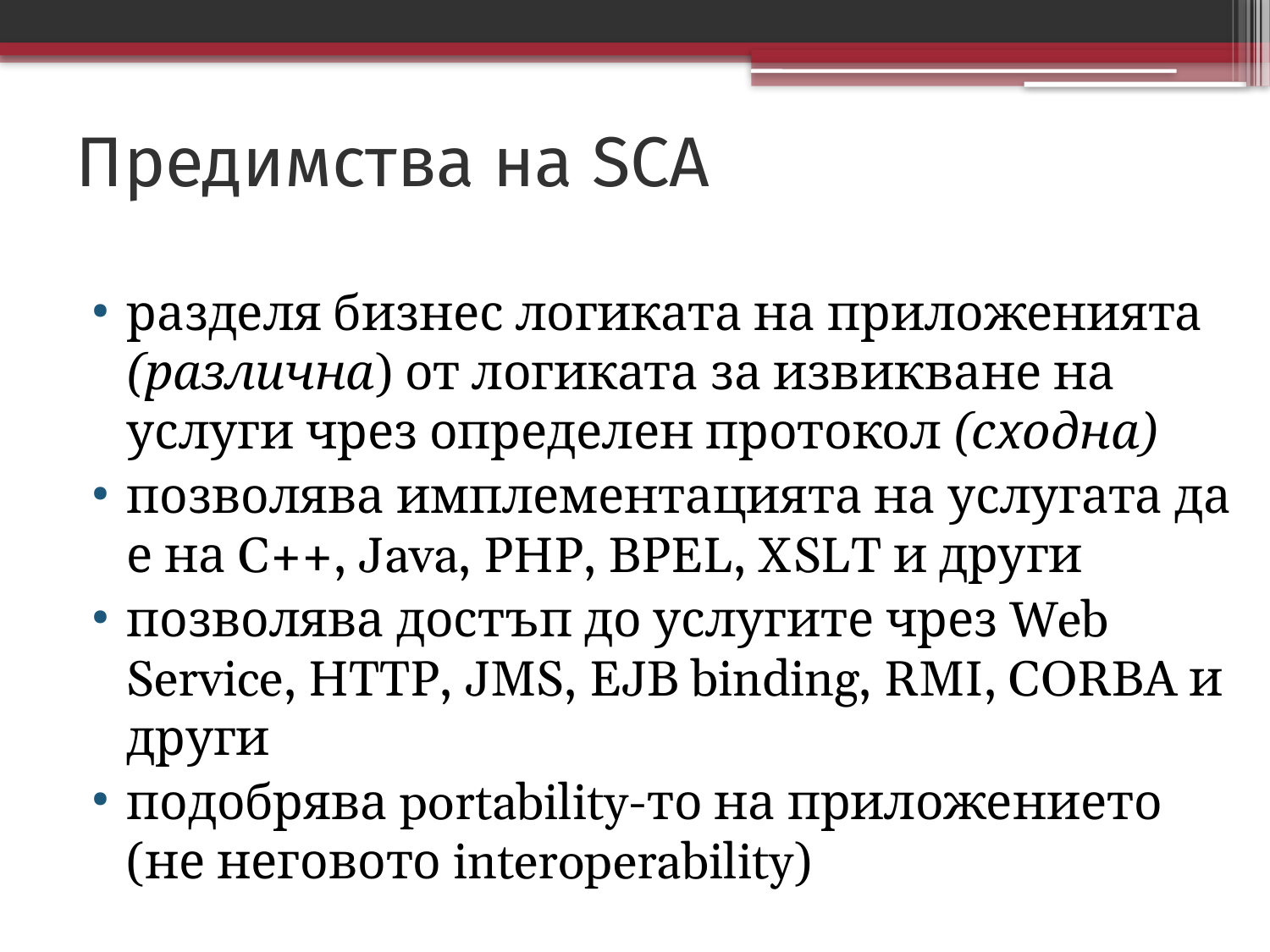

# Предимства на SCA
разделя бизнес логиката на приложенията (различна) от логиката за извикване на услуги чрез определен протокол (сходна)
позволява имплементацията на услугата да е на C++, Java, PHP, BPEL, XSLT и други
позволява достъп до услугите чрез Web Service, HTTP, JMS, EJB binding, RMI, CORBA и други
подобрява portability-то на приложението (не неговото interoperability)